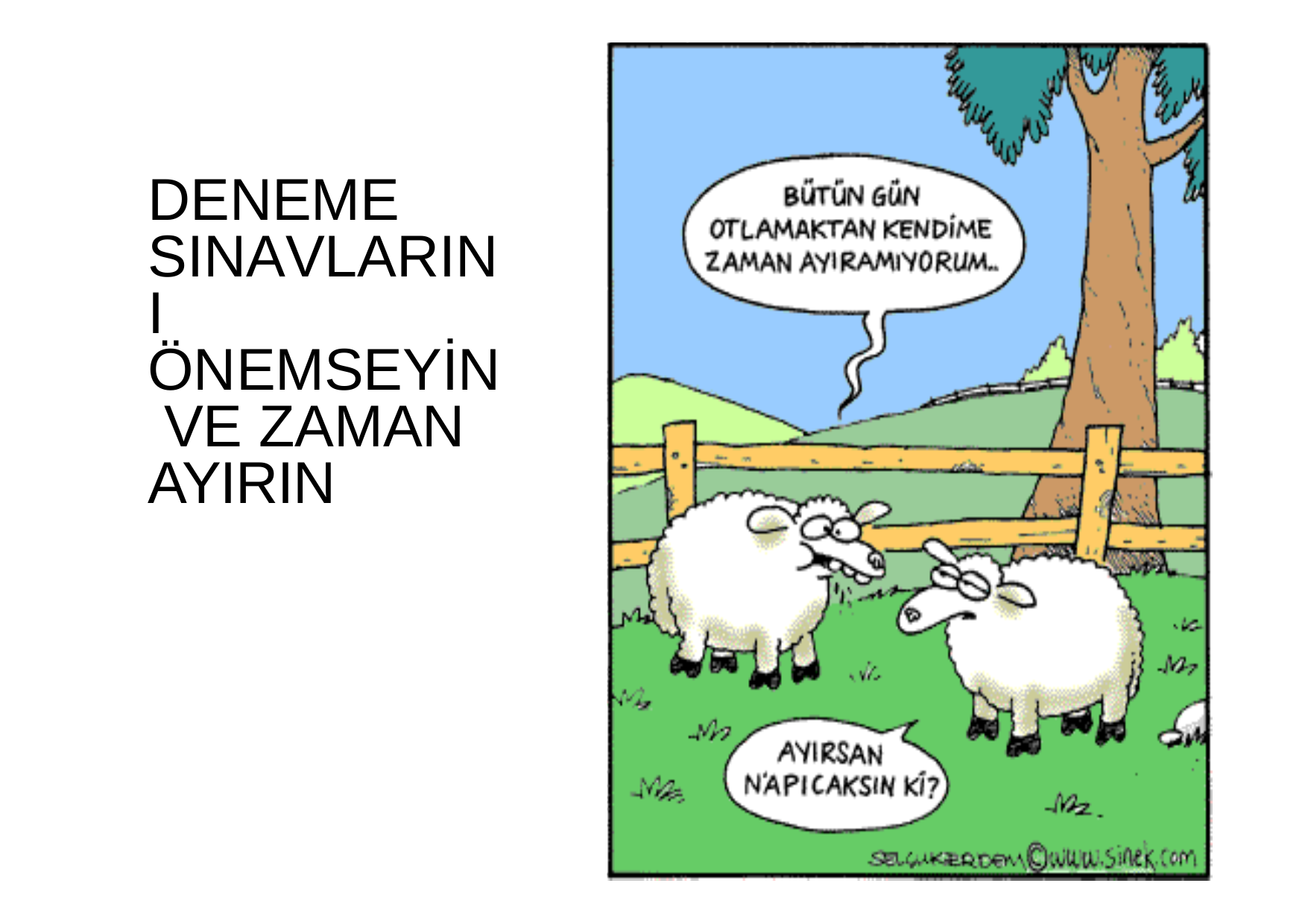

# DENEME  SINAVLARINI  ÖNEMSEYİN  VE ZAMAN  AYIRIN